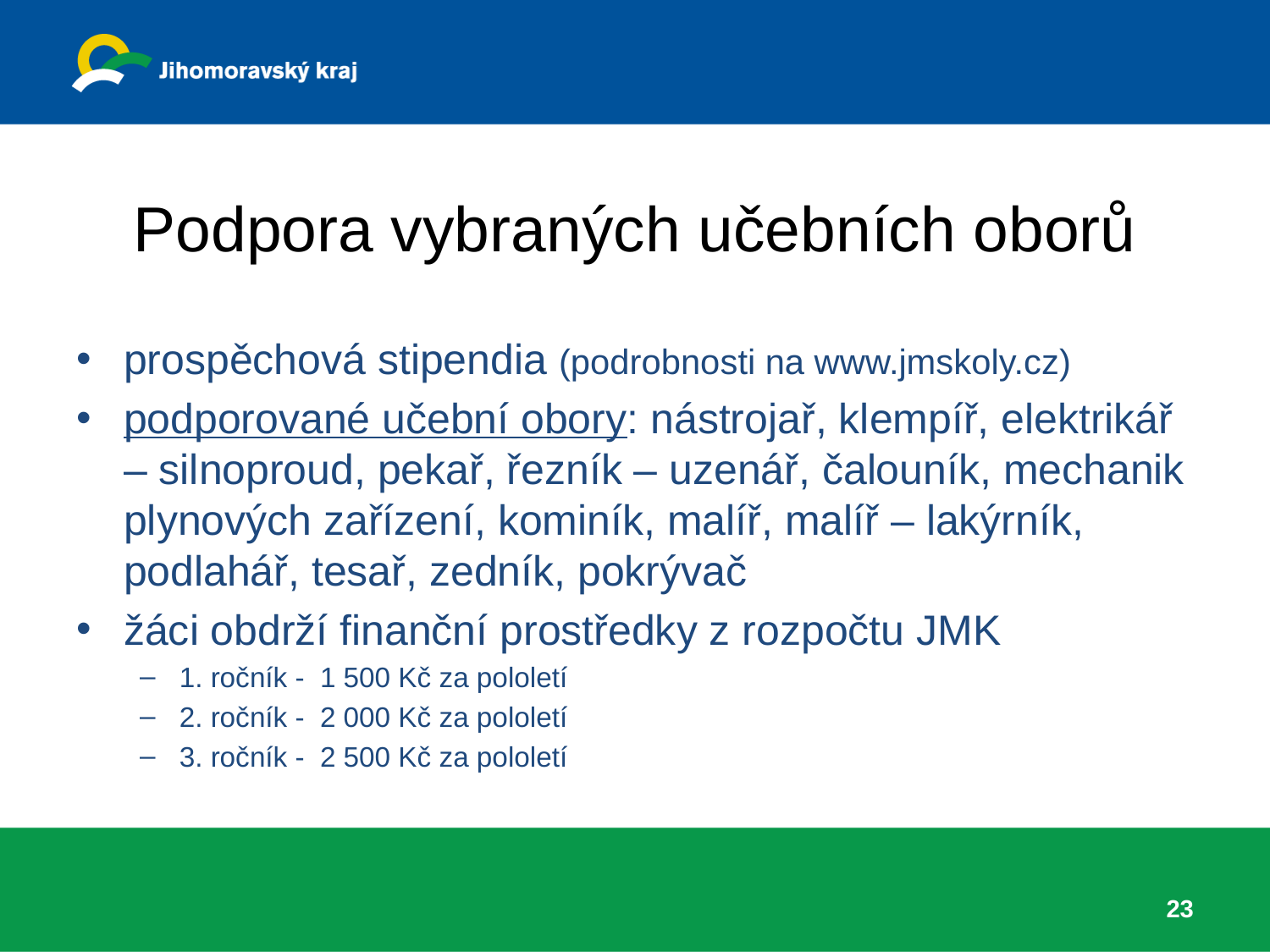

# Podpora vybraných učebních oborů
prospěchová stipendia (podrobnosti na www.jmskoly.cz)
podporované učební obory: nástrojař, klempíř, elektrikář – silnoproud, pekař, řezník – uzenář, čalouník, mechanik plynových zařízení, kominík, malíř, malíř – lakýrník, podlahář, tesař, zedník, pokrývač
žáci obdrží finanční prostředky z rozpočtu JMK
1. ročník -  1 500 Kč za pololetí
2. ročník -  2 000 Kč za pololetí
3. ročník -  2 500 Kč za pololetí
23